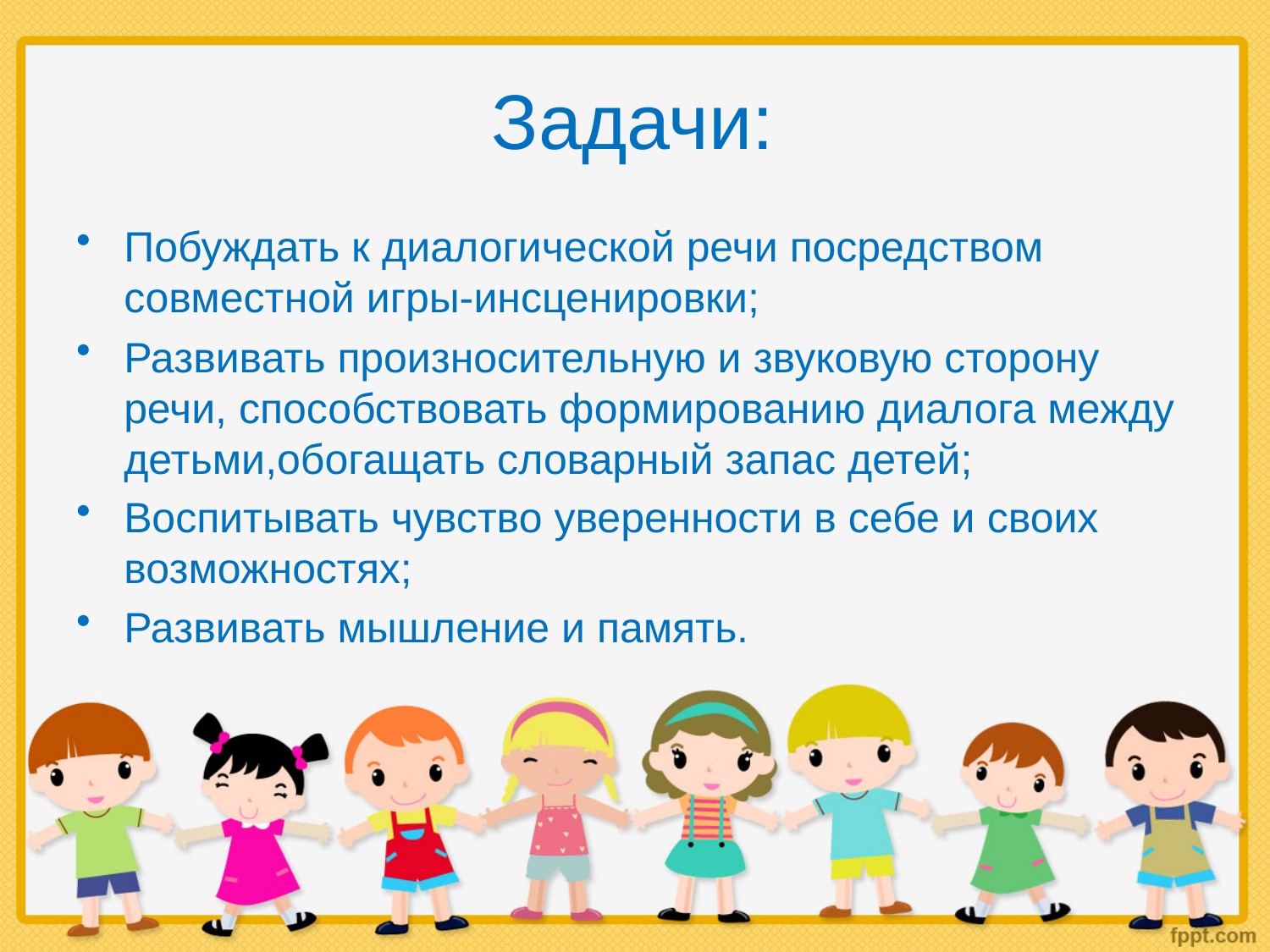

# Задачи:
Побуждать к диалогической речи посредством совместной игры-инсценировки;
Развивать произносительную и звуковую сторону речи, способствовать формированию диалога между детьми,обогащать словарный запас детей;
Воспитывать чувство уверенности в себе и своих возможностях;
Развивать мышление и память.